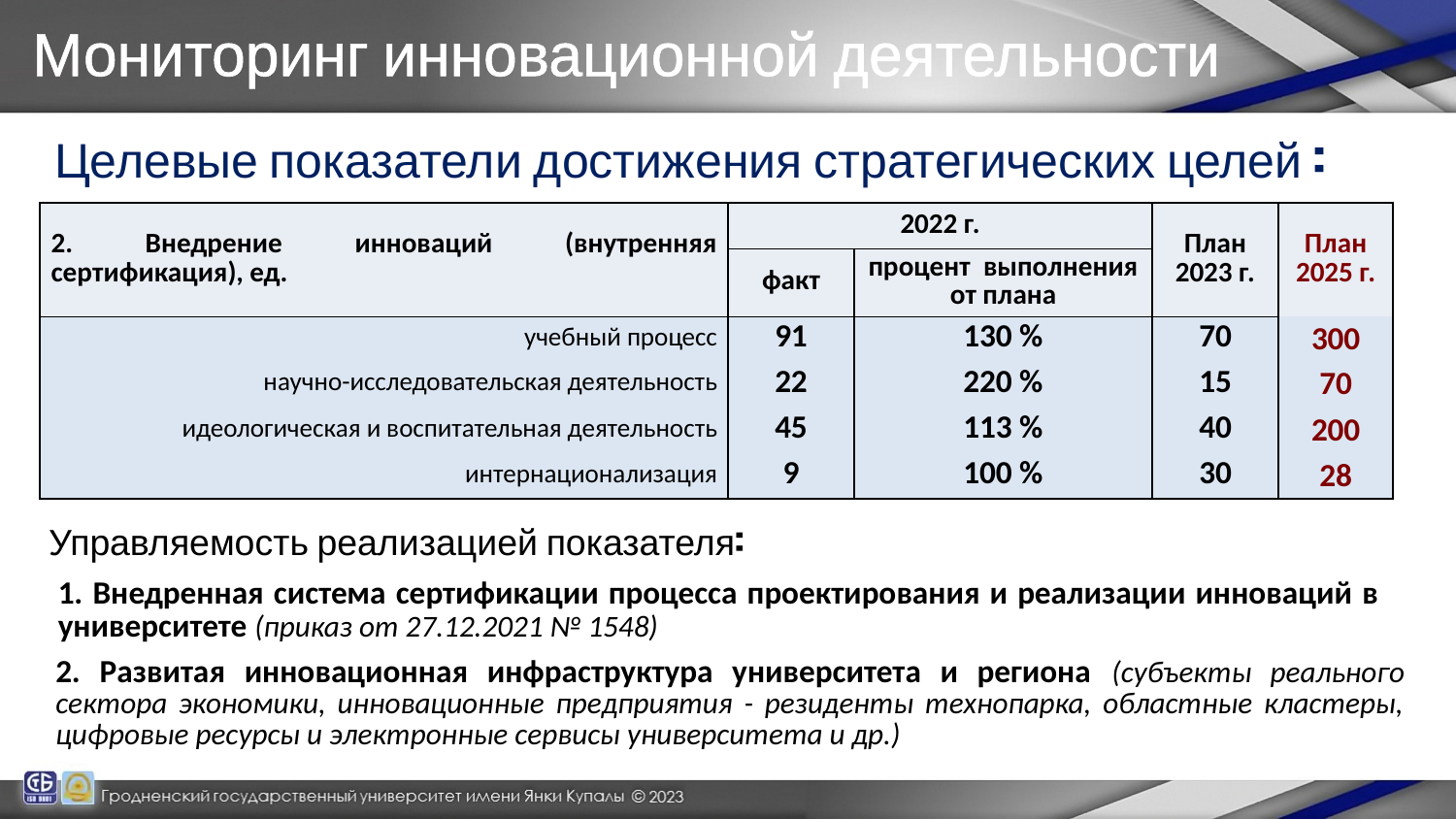

Мониторинг инновационной деятельности
Целевые показатели достижения стратегических целей :
| 2. Внедрение инноваций (внутренняя сертификация), ед. | 2022 г. |  | План 2023 г. | План 2025 г. |
| --- | --- | --- | --- | --- |
|  | факт | процент выполнения от плана |  |  |
| учебный процесс | 91 | 130 % | 70 | 300 |
| научно-исследовательская деятельность | 22 | 220 % | 15 | 70 |
| идеологическая и воспитательная деятельность | 45 | 113 % | 40 | 200 |
| интернационализация | 9 | 100 % | 30 | 28 |
Управляемость реализацией показателя:
1. Внедренная система сертификации процесса проектирования и реализации инноваций в университете (приказ от 27.12.2021 № 1548)
2. Развитая инновационная инфраструктура университета и региона (субъекты реального сектора экономики, инновационные предприятия - резиденты технопарка, областные кластеры, цифровые ресурсы и электронные сервисы университета и др.)